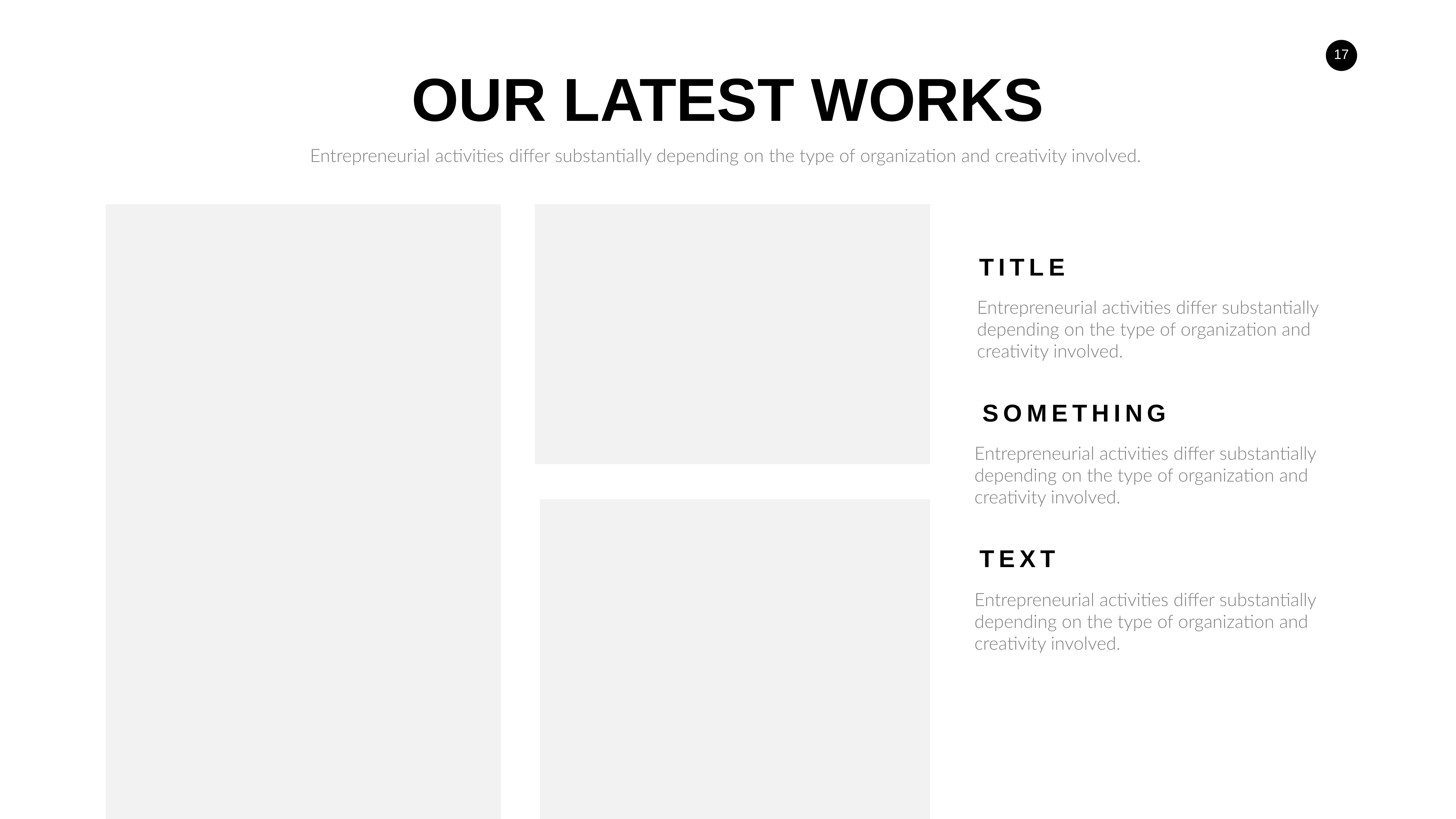

OUR LATEST WORKS
Entrepreneurial activities differ substantially depending on the type of organization and creativity involved.

TITLE
Entrepreneurial activities differ substantially depending on the type of organization and creativity involved.
SOMETHING
Entrepreneurial activities differ substantially depending on the type of organization and creativity involved.

TEXT
Entrepreneurial activities differ substantially depending on the type of organization and creativity involved.